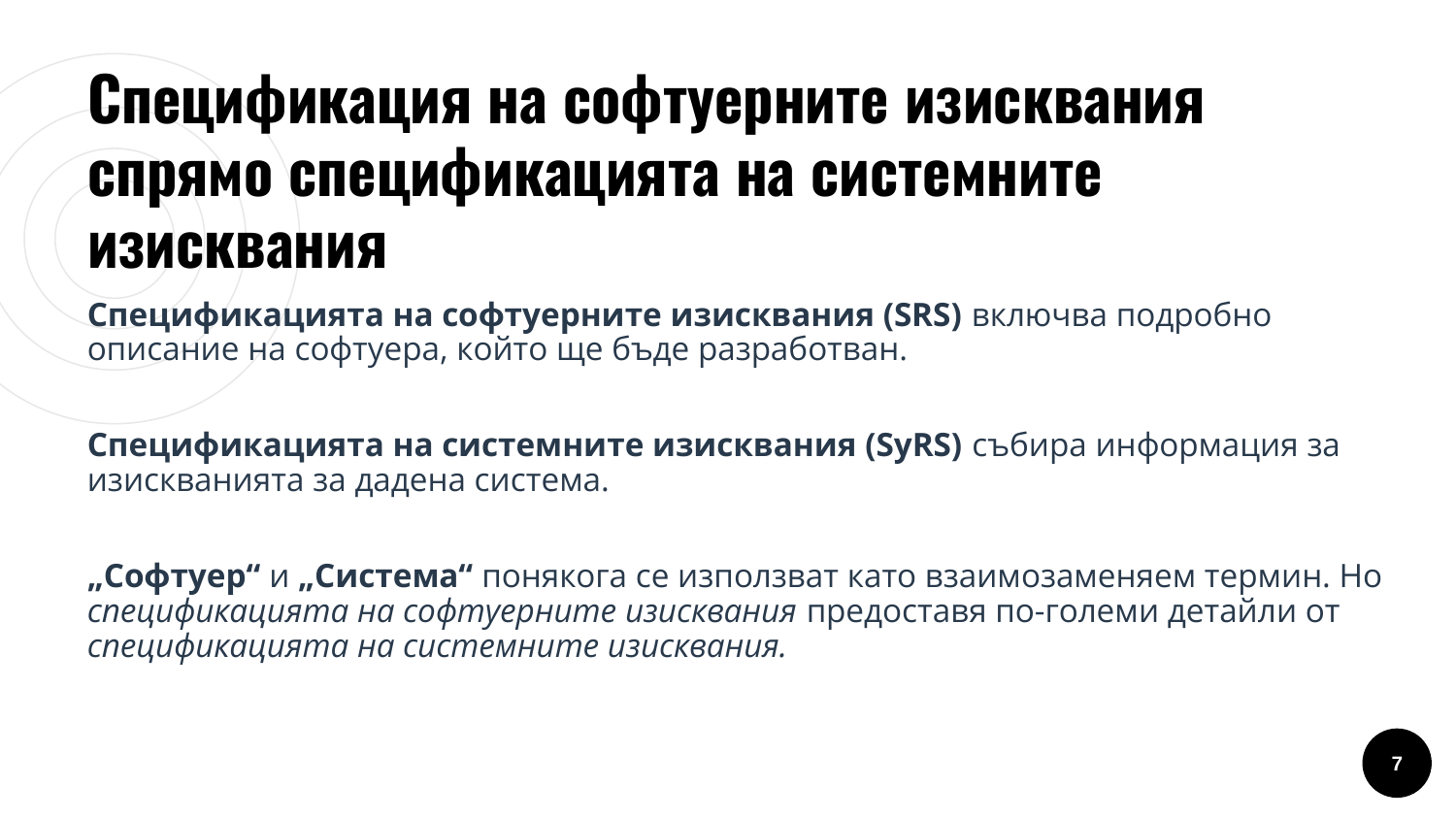

# Спецификация на софтуерните изисквания спрямо спецификацията на системните изисквания
Спецификацията на софтуерните изисквания (SRS) включва подробно описание на софтуера, който ще бъде разработван.

Спецификацията на системните изисквания (SyRS) събира информация за изискванията за дадена система.

„Софтуер“ и „Система“ понякога се използват като взаимозаменяем термин. Но спецификацията на софтуерните изисквания предоставя по-големи детайли от спецификацията на системните изисквания.
Lorem um congue
7